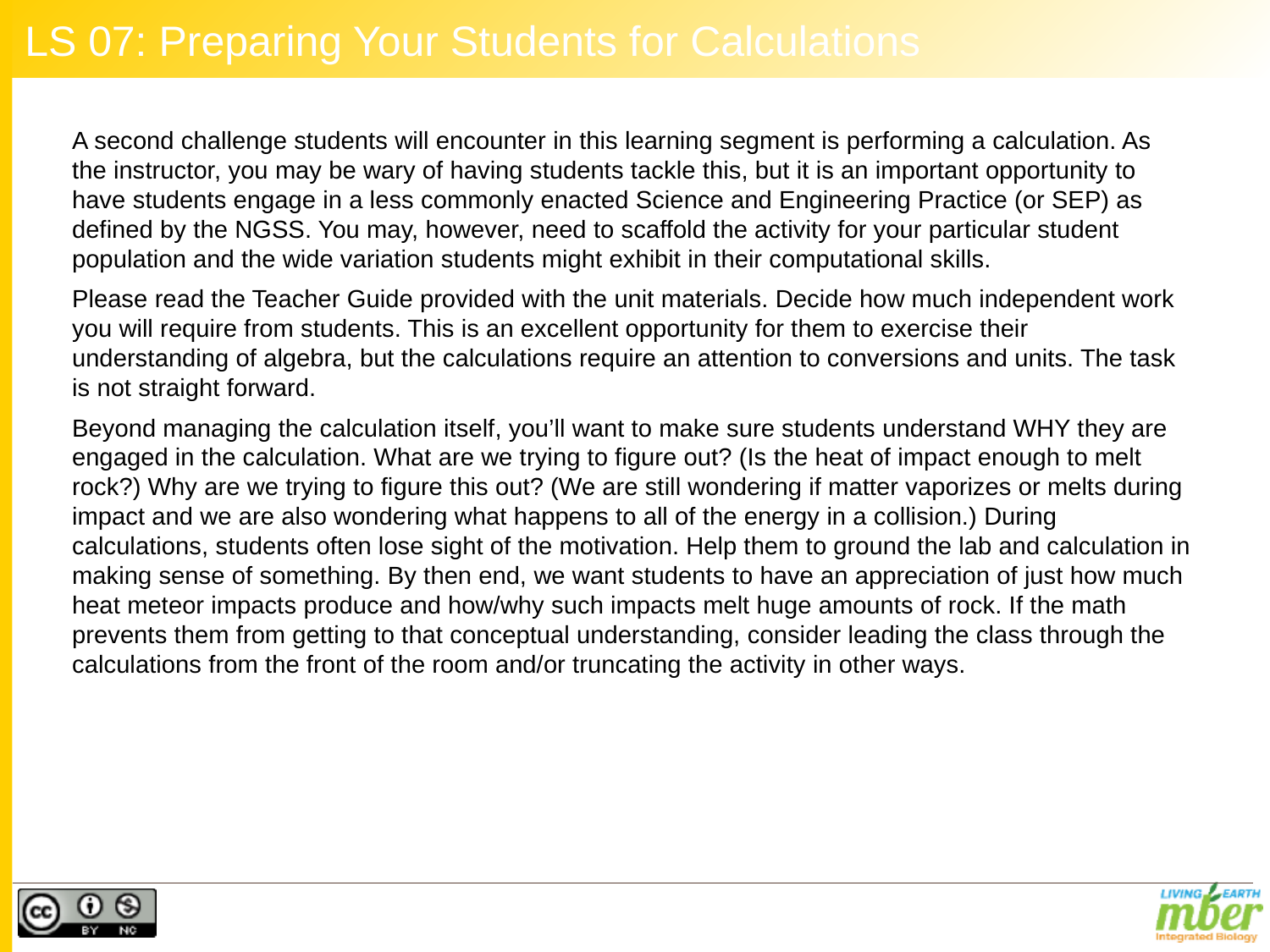

# LS 07: Preparing Your Students for Calculations
A second challenge students will encounter in this learning segment is performing a calculation. As the instructor, you may be wary of having students tackle this, but it is an important opportunity to have students engage in a less commonly enacted Science and Engineering Practice (or SEP) as defined by the NGSS. You may, however, need to scaffold the activity for your particular student population and the wide variation students might exhibit in their computational skills.
Please read the Teacher Guide provided with the unit materials. Decide how much independent work you will require from students. This is an excellent opportunity for them to exercise their understanding of algebra, but the calculations require an attention to conversions and units. The task is not straight forward.
Beyond managing the calculation itself, you’ll want to make sure students understand WHY they are engaged in the calculation. What are we trying to figure out? (Is the heat of impact enough to melt rock?) Why are we trying to figure this out? (We are still wondering if matter vaporizes or melts during impact and we are also wondering what happens to all of the energy in a collision.) During calculations, students often lose sight of the motivation. Help them to ground the lab and calculation in making sense of something. By then end, we want students to have an appreciation of just how much heat meteor impacts produce and how/why such impacts melt huge amounts of rock. If the math prevents them from getting to that conceptual understanding, consider leading the class through the calculations from the front of the room and/or truncating the activity in other ways.